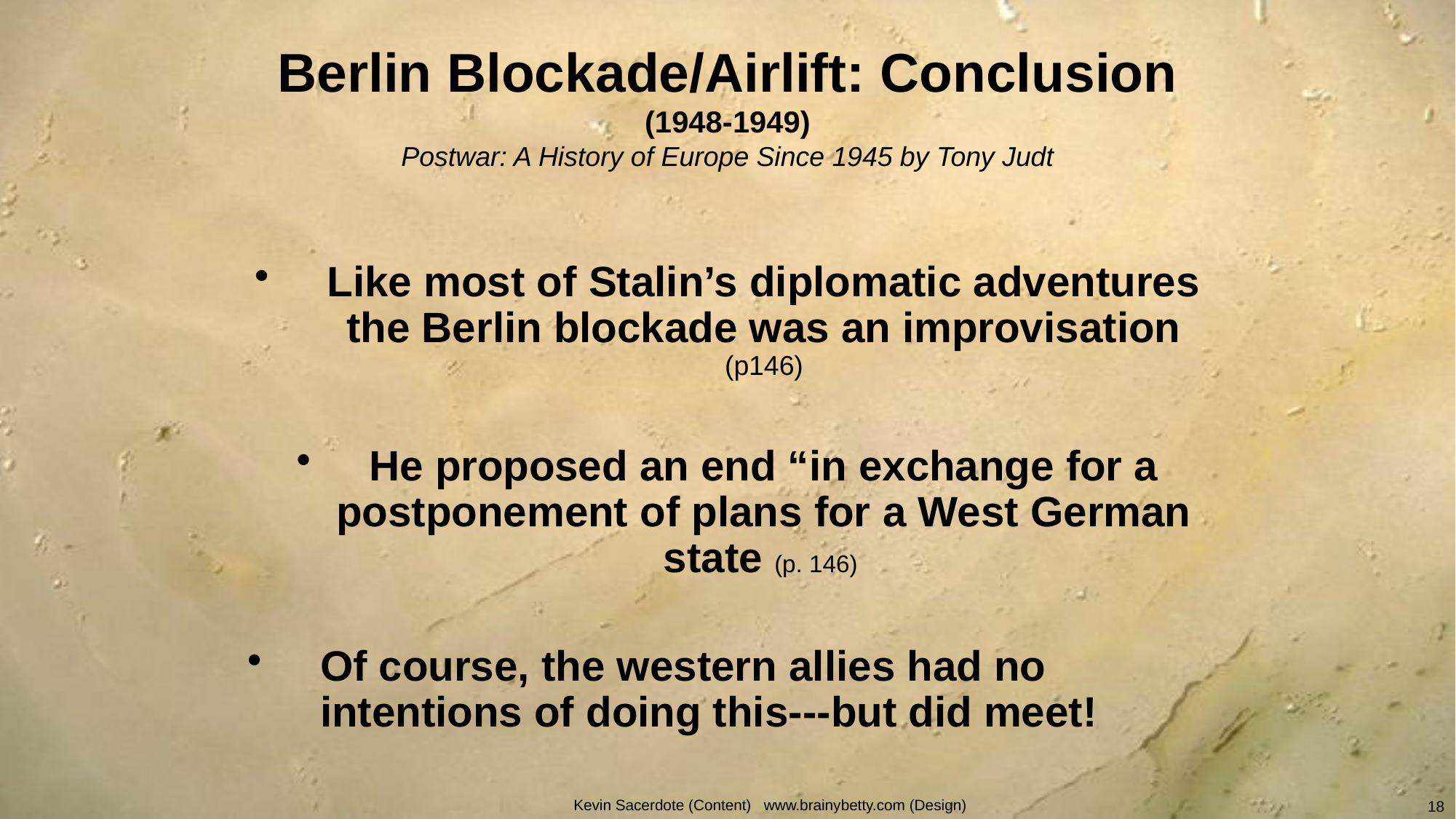

# Berlin Blockade/Airlift: Conclusion (1948-1949) Postwar: A History of Europe Since 1945 by Tony Judt
Like most of Stalin’s diplomatic adventures the Berlin blockade was an improvisation (p146)

He proposed an end “in exchange for a postponement of plans for a West German state (p. 146)

Of course, the western allies had no intentions of doing this---but did meet!
Kevin Sacerdote (Content)   www.brainybetty.com (Design)
18